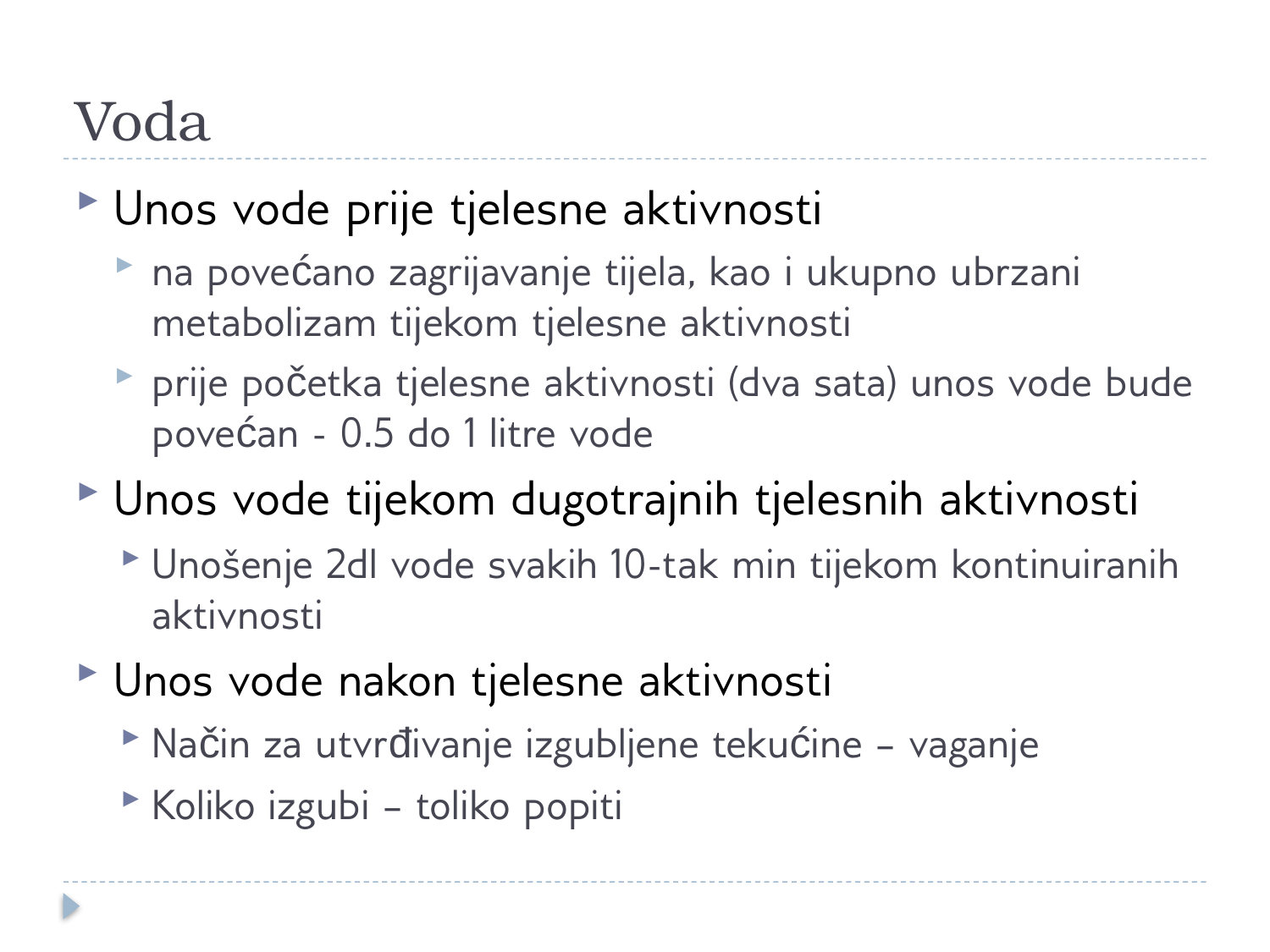

# Voda
Unos vode prije tjelesne aktivnosti
na povećano zagrijavanje tijela, kao i ukupno ubrzani metabolizam tijekom tjelesne aktivnosti
prije početka tjelesne aktivnosti (dva sata) unos vode bude povećan - 0.5 do 1 litre vode
Unos vode tijekom dugotrajnih tjelesnih aktivnosti
Unošenje 2dl vode svakih 10-tak min tijekom kontinuiranih aktivnosti
Unos vode nakon tjelesne aktivnosti
Način za utvrđivanje izgubljene tekućine – vaganje
Koliko izgubi – toliko popiti